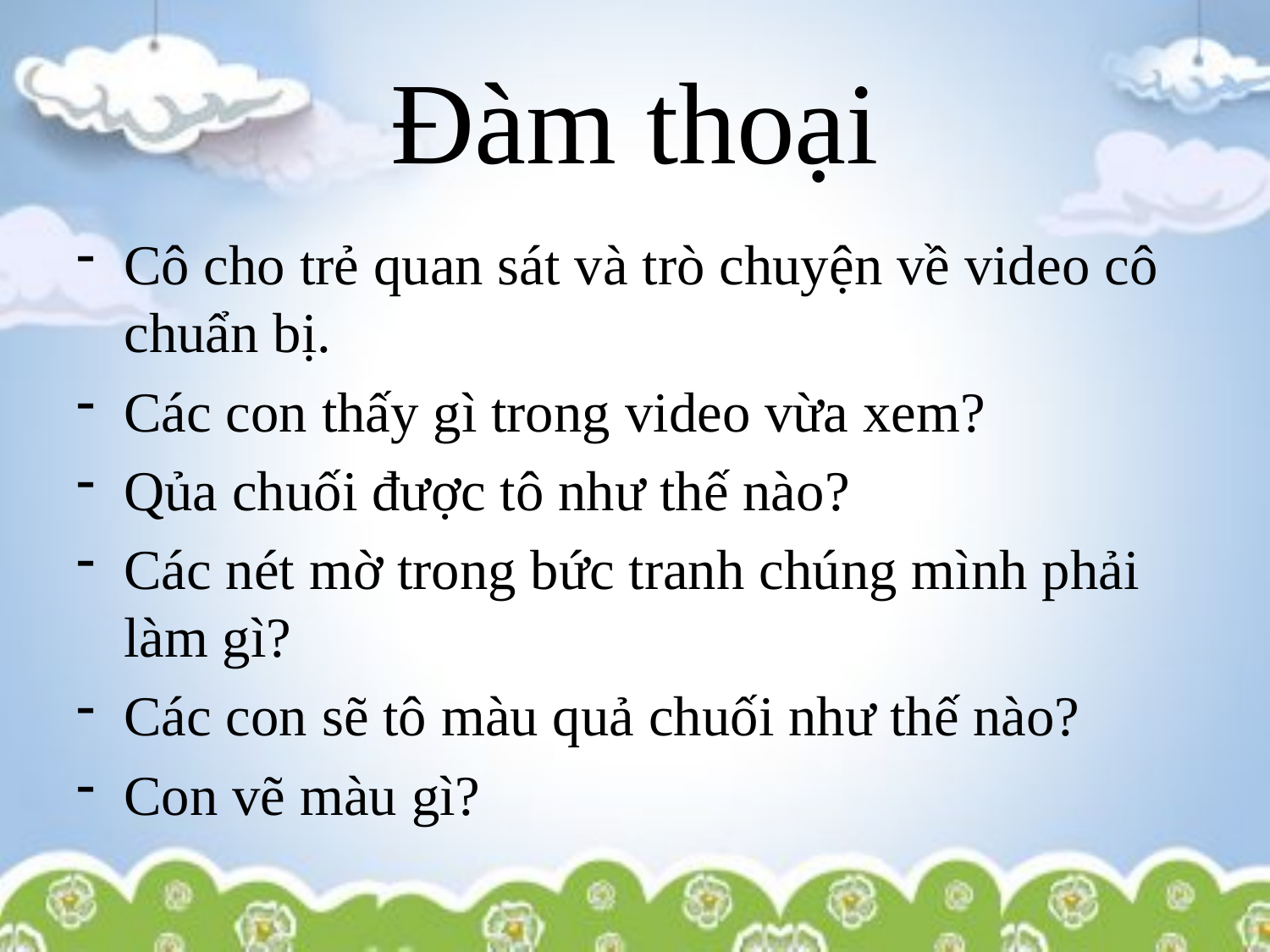

# Đàm thoại
Cô cho trẻ quan sát và trò chuyện về video cô chuẩn bị.
Các con thấy gì trong video vừa xem?
Qủa chuối được tô như thế nào?
Các nét mờ trong bức tranh chúng mình phải làm gì?
Các con sẽ tô màu quả chuối như thế nào?
Con vẽ màu gì?